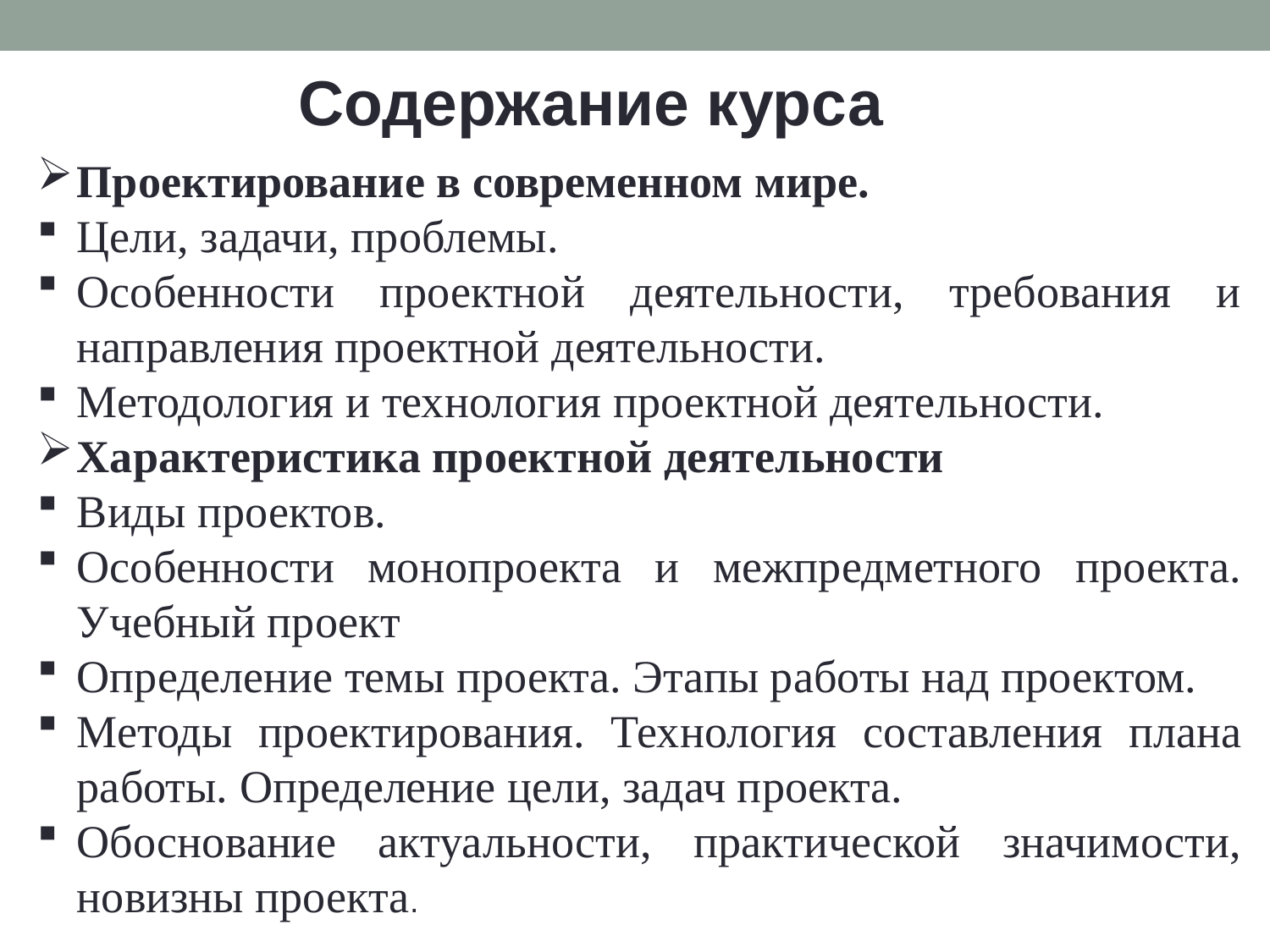

Содержание курса
Проектирование в современном мире.
Цели, задачи, проблемы.
Особенности проектной деятельности, требования и направления проектной деятельности.
Методология и технология проектной деятельности.
Характеристика проектной деятельности
Виды проектов.
Особенности монопроекта и межпредметного проекта. Учебный проект
Определение темы проекта. Этапы работы над проектом.
Методы проектирования. Технология составления плана работы. Определение цели, задач проекта.
Обоснование актуальности, практической значимости, новизны проекта.